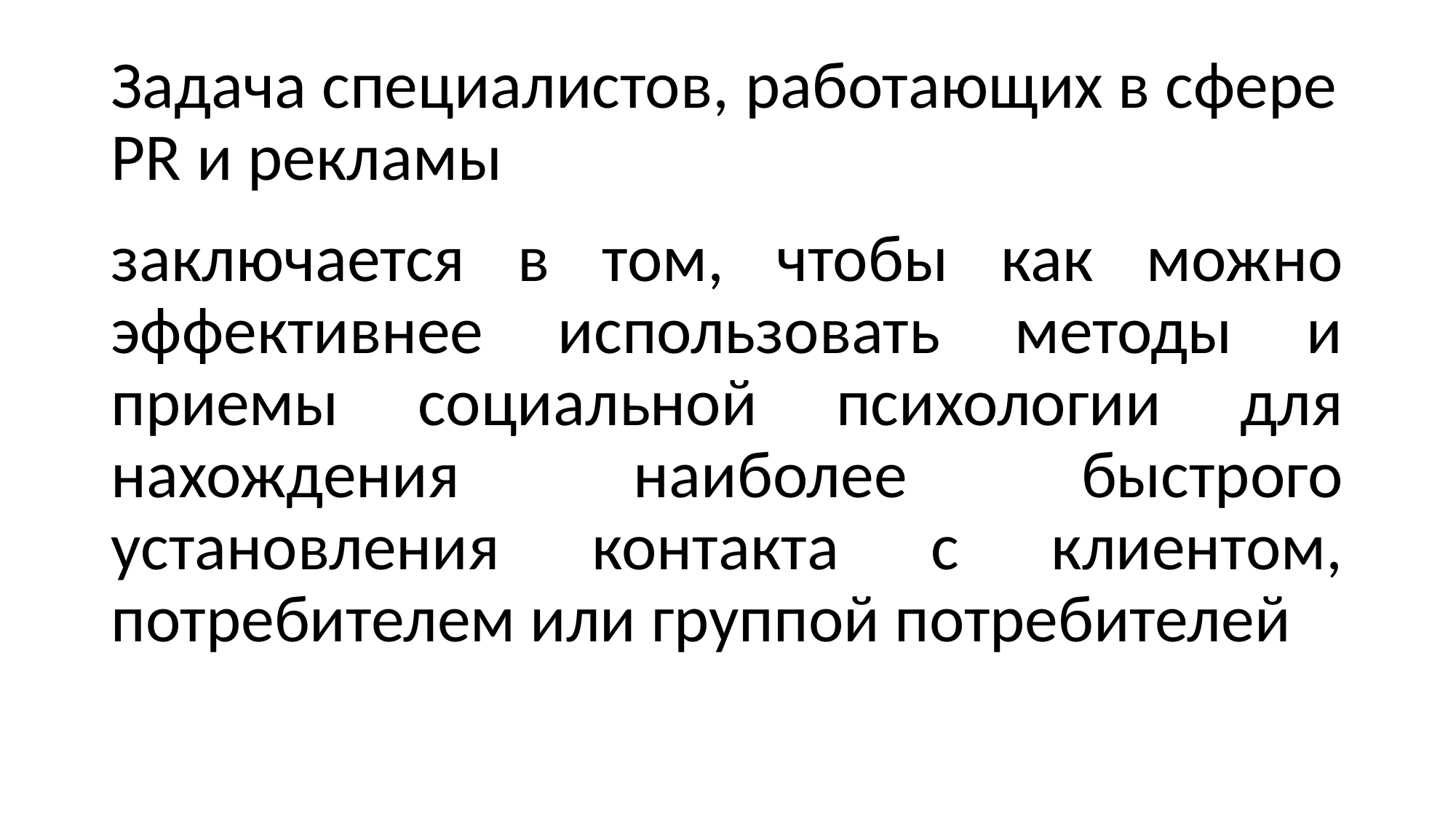

# Задача специалистов, работающих в сфере PR и рекламы
заключается в том, чтобы как можно эффективнее использовать методы и приемы социальной психологии для нахождения наиболее быстрого установления контакта с клиентом, потребителем или группой потребителей